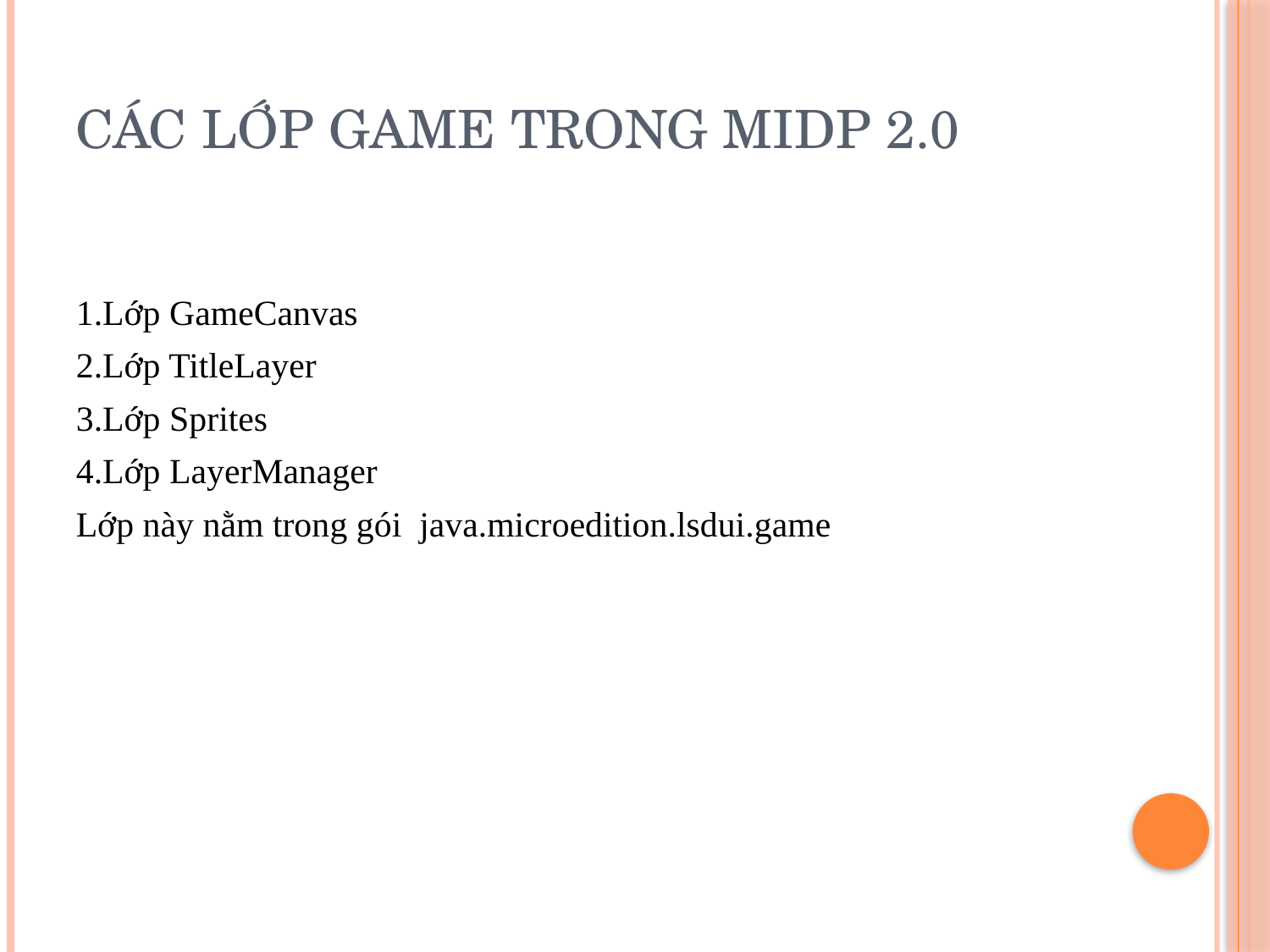

# Các lớp game trong midp 2.0

1.Lớp GameCanvas
2.Lớp TitleLayer
3.Lớp Sprites
4.Lớp LayerManager
Lớp này nằm trong gói  java.microedition.lsdui.game